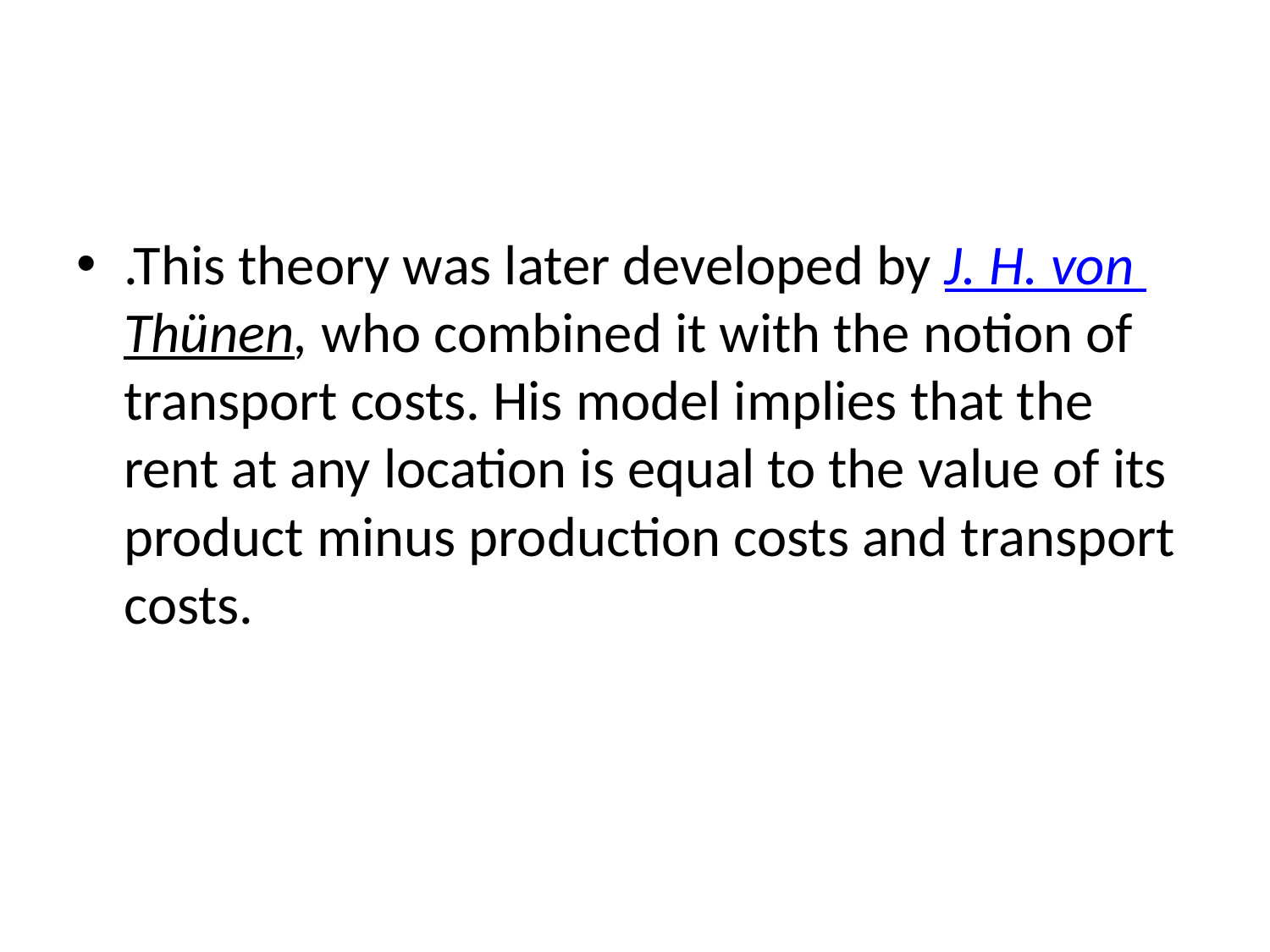

#
.This theory was later developed by J. H. von Thünen, who combined it with the notion of transport costs. His model implies that the rent at any location is equal to the value of its product minus production costs and transport costs.